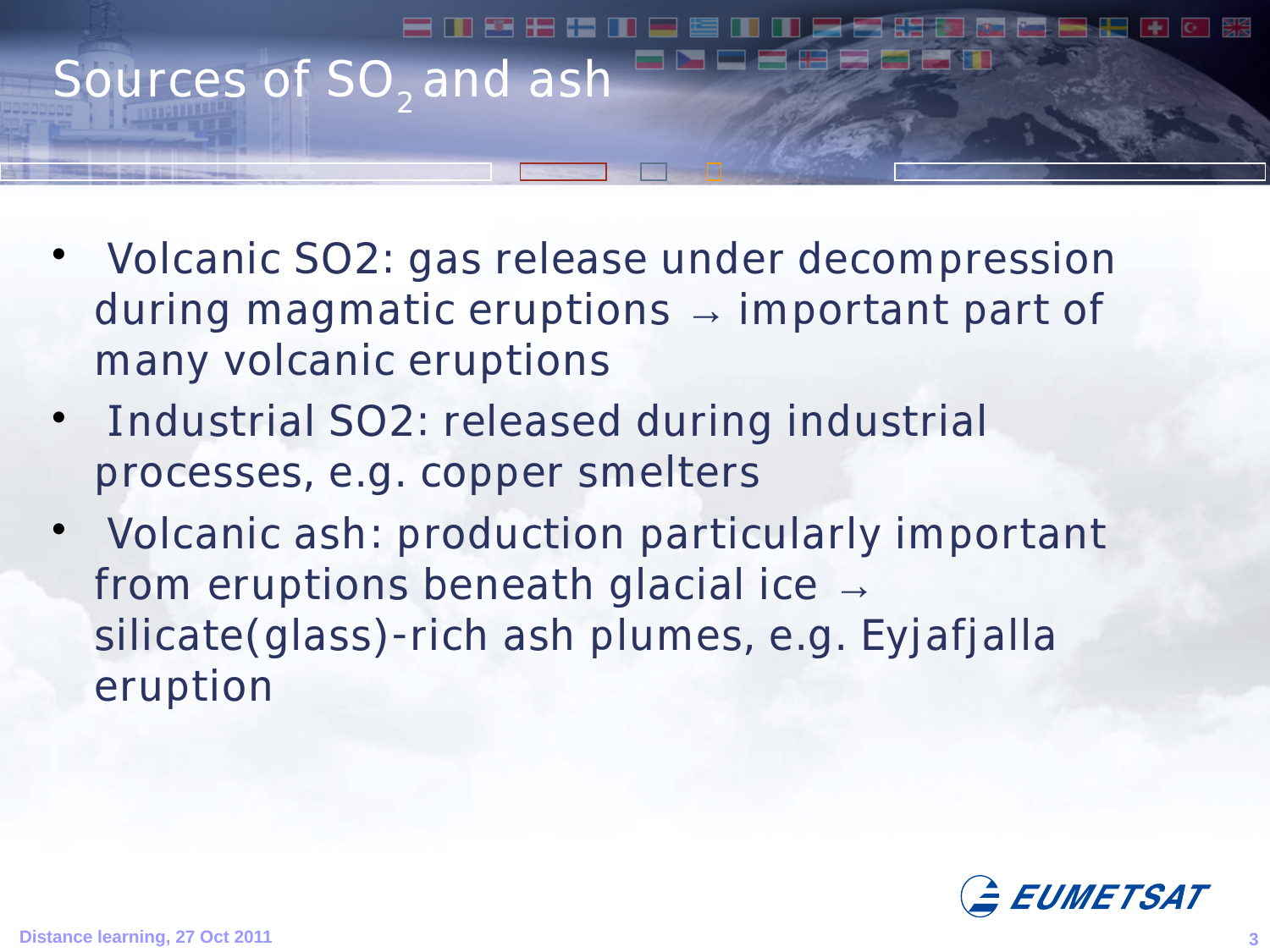

Sources of SO2 and ash
 Volcanic SO2: gas release under decompression during magmatic eruptions → important part of many volcanic eruptions
 Industrial SO2: released during industrial processes, e.g. copper smelters
 Volcanic ash: production particularly important from eruptions beneath glacial ice → silicate(glass)-rich ash plumes, e.g. Eyjafjalla eruption

Distance learning, 27 Oct 2011
3